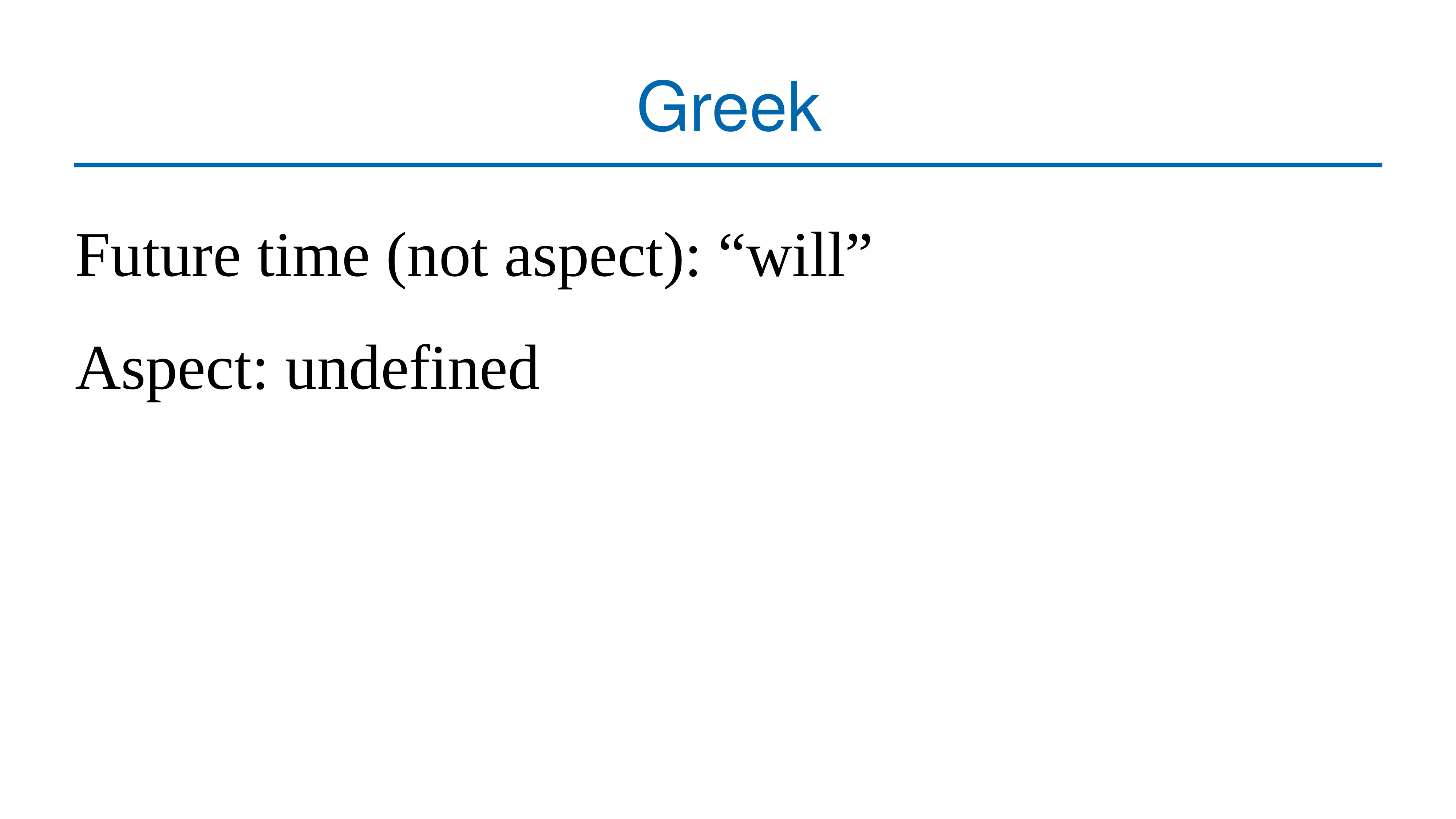

# Greek
Future time (not aspect): “will”
Aspect: undefined